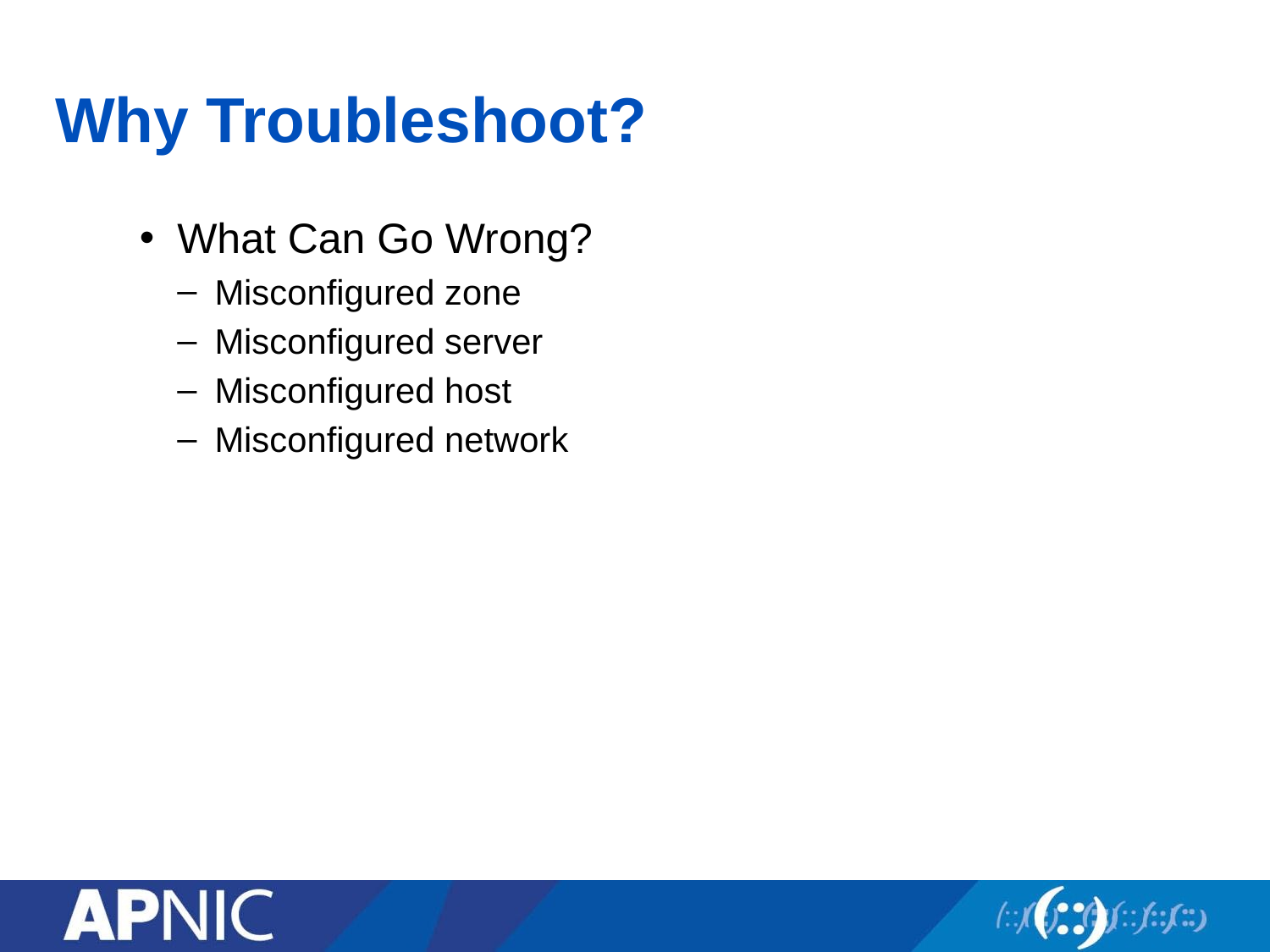

# Why Troubleshoot?
What Can Go Wrong?
Misconfigured zone
Misconfigured server
Misconfigured host
Misconfigured network